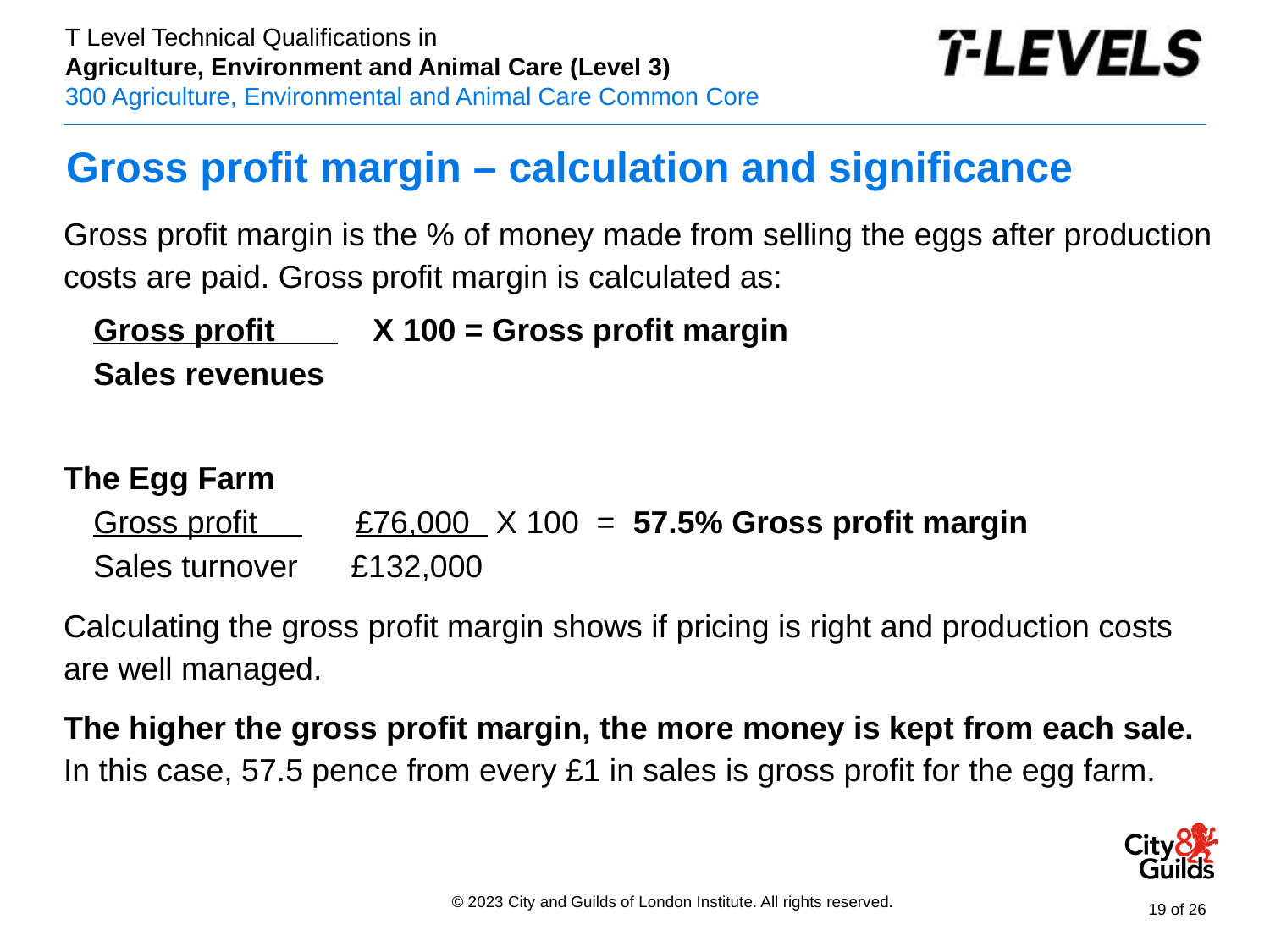

# Gross profit margin – calculation and significance
Gross profit margin is the % of money made from selling the eggs after production costs are paid. Gross profit margin is calculated as:
Gross profit           X 100 = Gross profit margin
Sales revenues

The Egg Farm
Gross profit           £76,000   X 100  =  57.5% Gross profit margin
Sales turnover      £132,000
Calculating the gross profit margin shows if pricing is right and production costs are well managed.
The higher the gross profit margin, the more money is kept from each sale. In this case, 57.5 pence from every £1 in sales is gross profit for the egg farm.